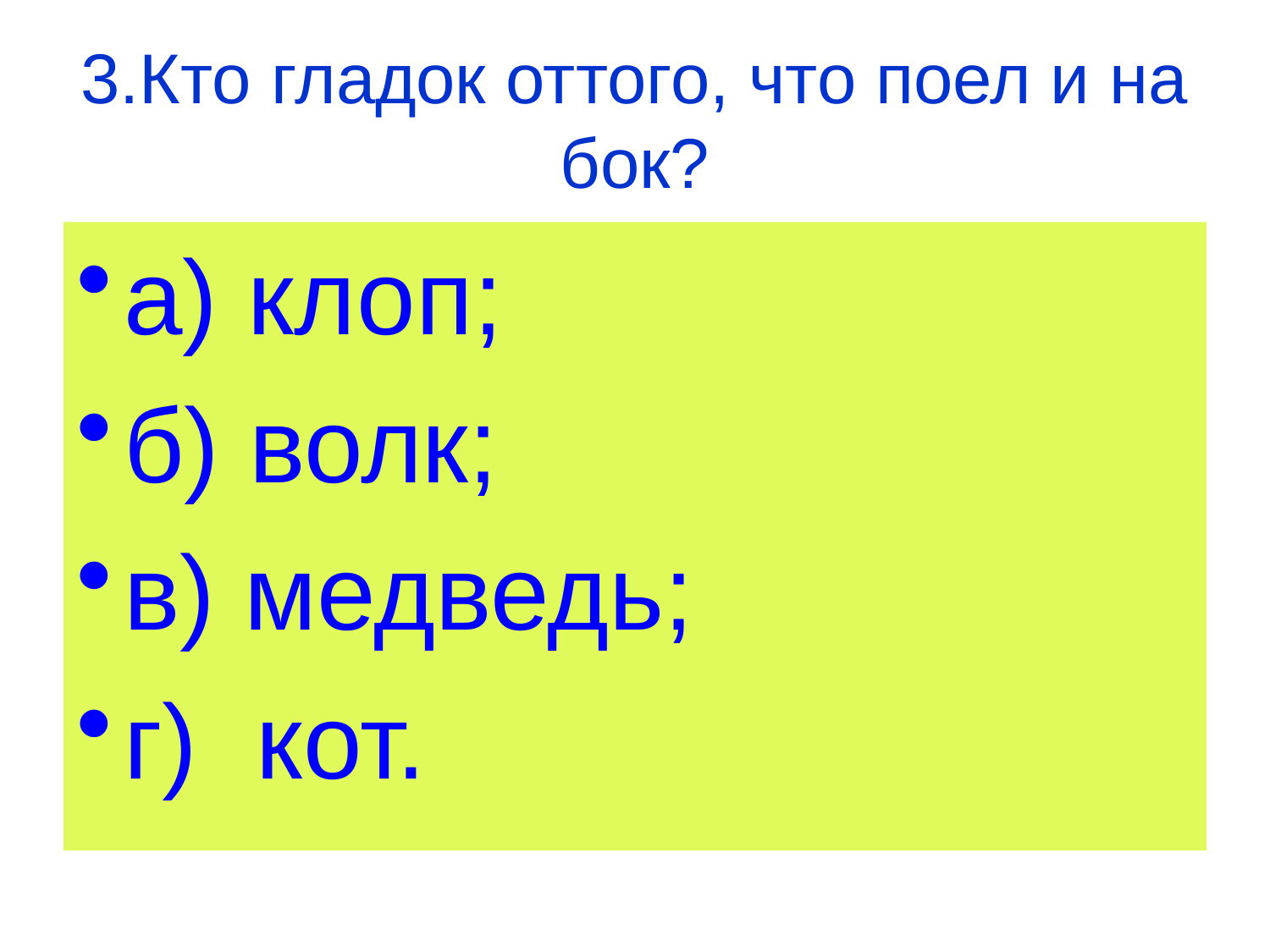

# 3.Кто гладок оттого, что поел и на бок?
а) клоп;
б) волк;
в) медведь;
г)  кот.